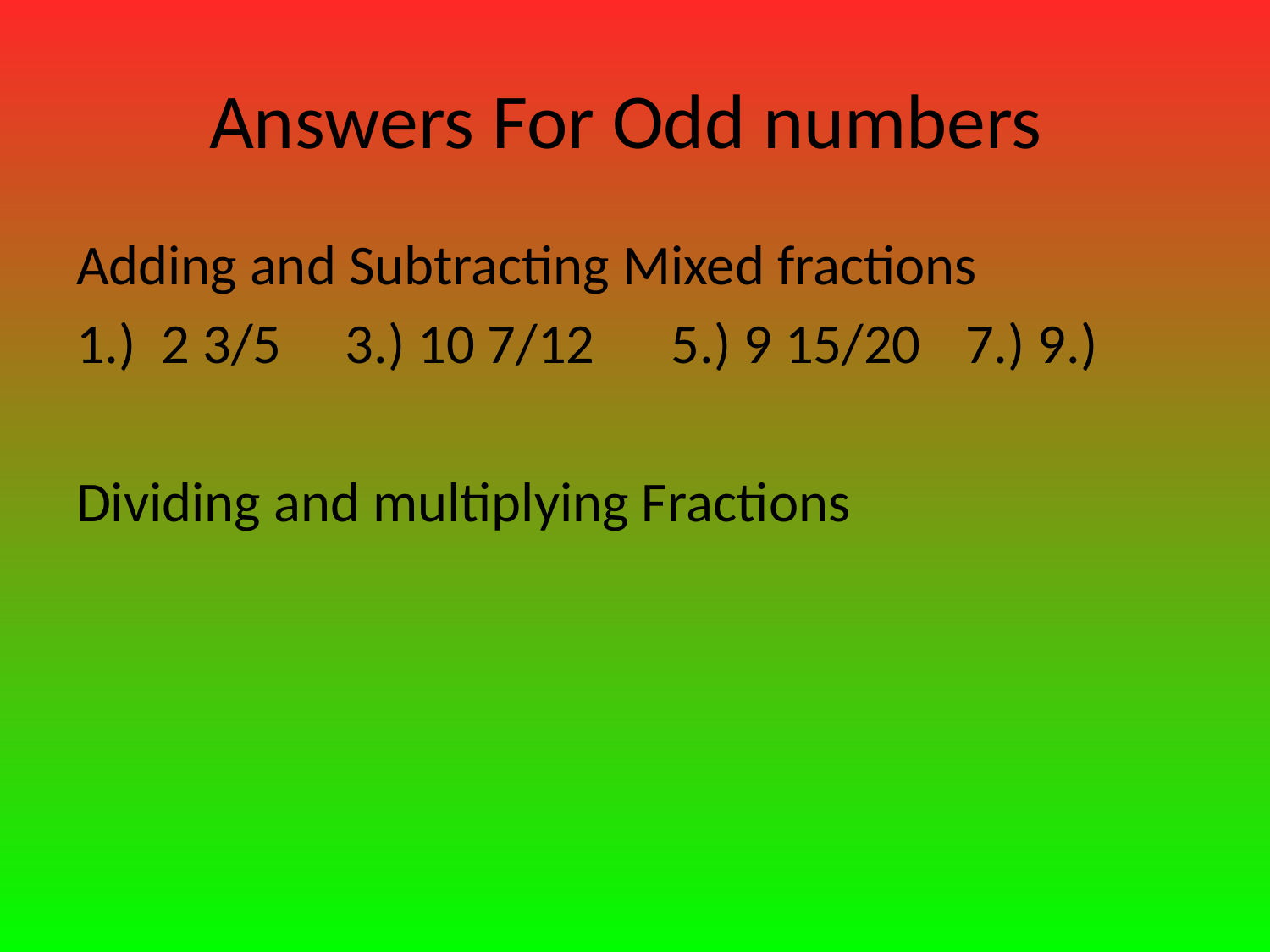

# Answers For Odd numbers
Adding and Subtracting Mixed fractions
1.)  2 3/5     3.) 10 7/12      5.) 9 15/20 	7.) 9.)

Dividing and multiplying Fractions